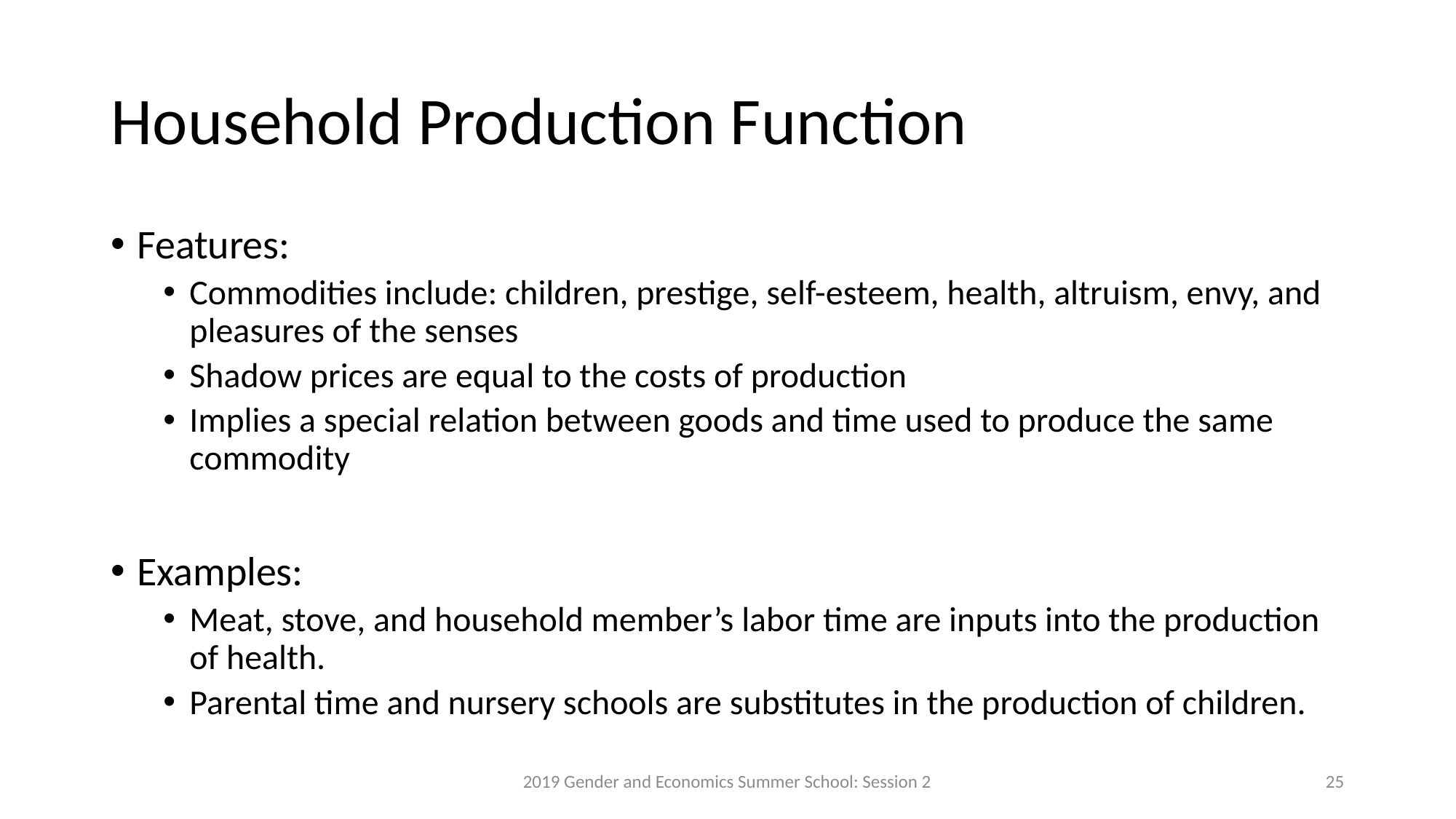

# Household Production Function
Features:
Commodities include: children, prestige, self-esteem, health, altruism, envy, and pleasures of the senses
Shadow prices are equal to the costs of production
Implies a special relation between goods and time used to produce the same commodity

Examples:
Meat, stove, and household member’s labor time are inputs into the production of health.
Parental time and nursery schools are substitutes in the production of children.
2019 Gender and Economics Summer School: Session 2
25